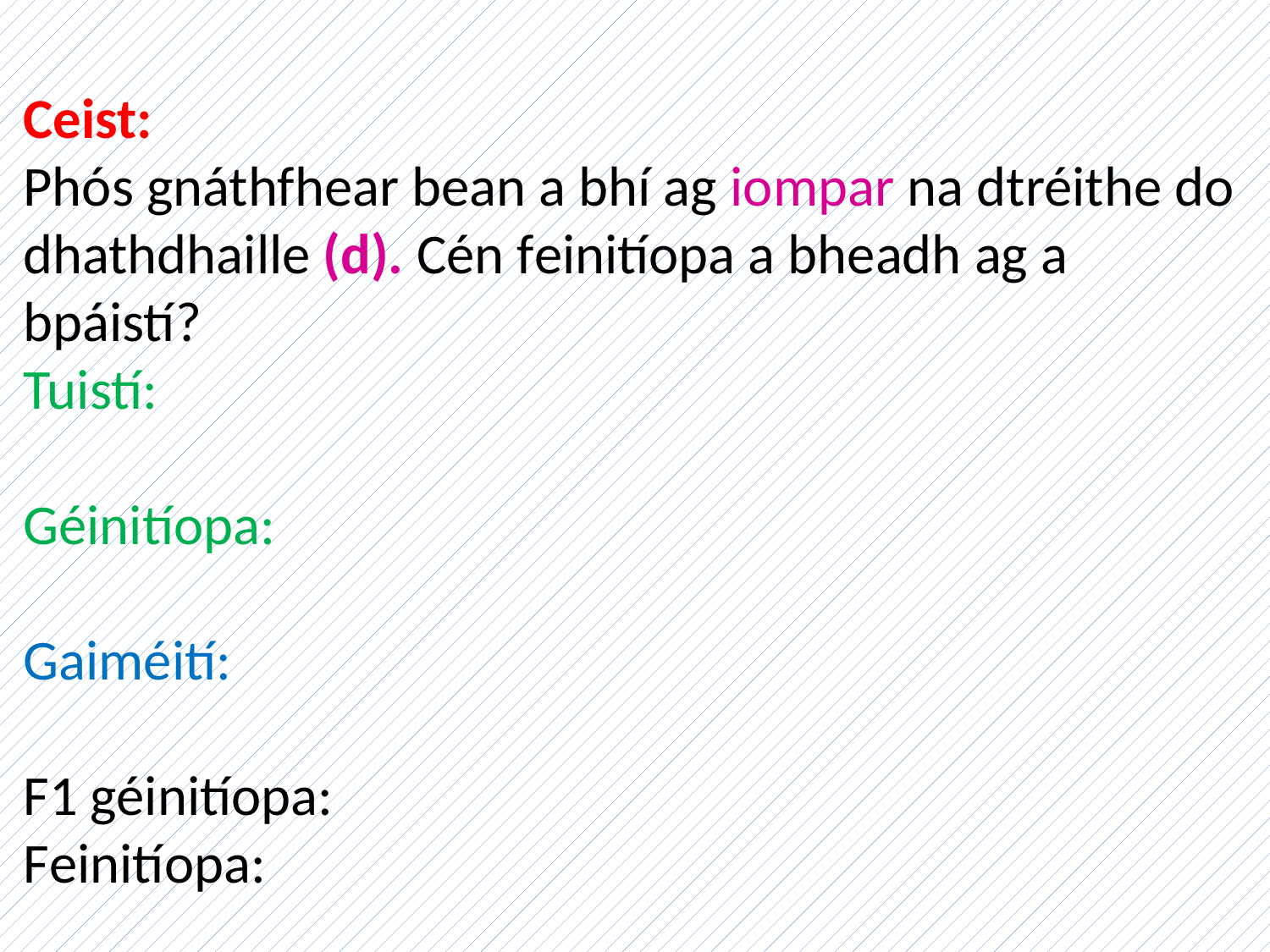

Ceist:
Phós gnáthfhear bean a bhí ag iompar na dtréithe do dhathdhaille (d). Cén feinitíopa a bheadh ag a bpáistí?
Tuistí:

Géinitíopa:

Gaiméití:

F1 géinitíopa:
Feinitíopa: